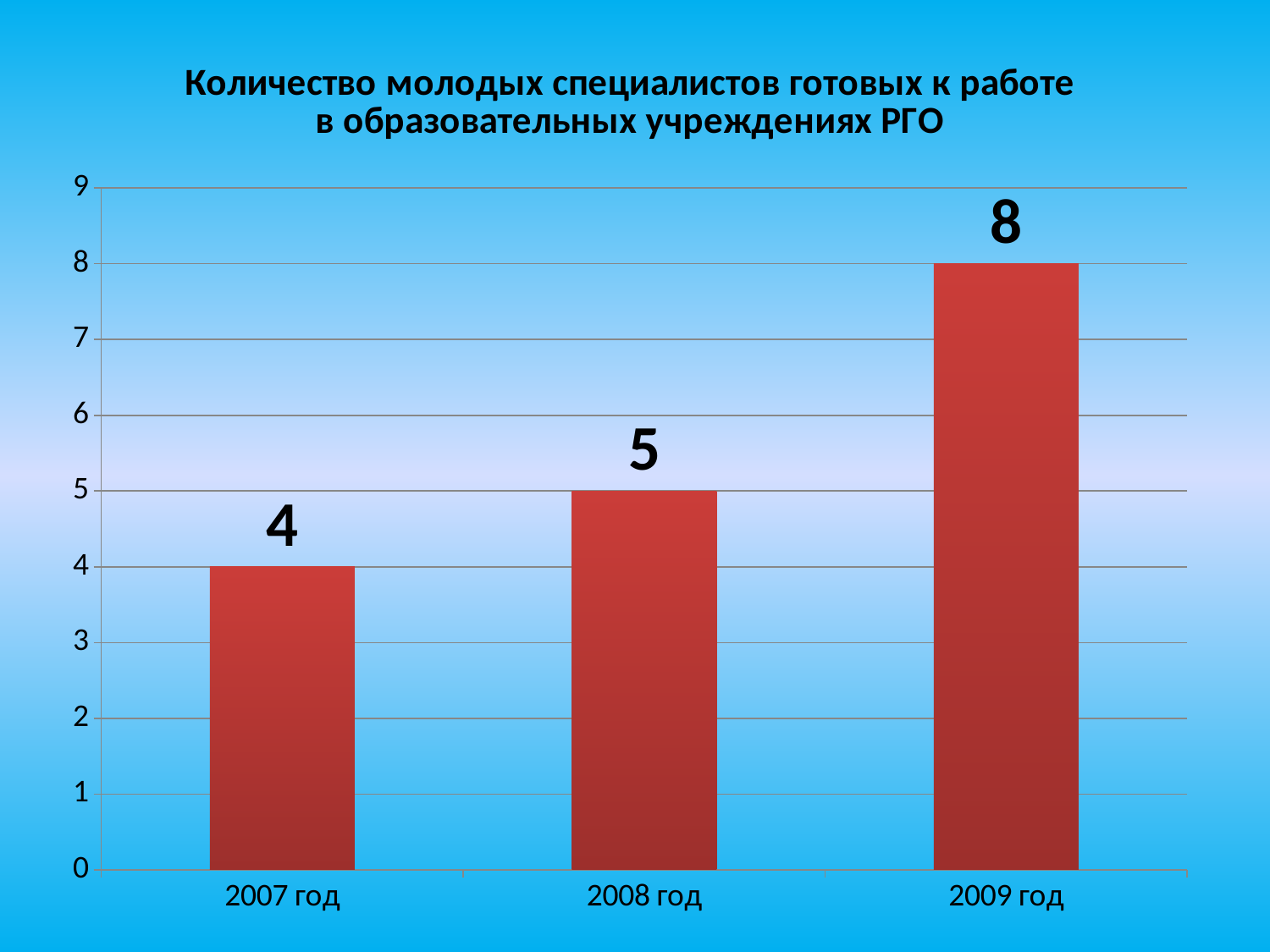

### Chart:

| Category | Количество молодых специалистов готовых к работе в образовательных учреждениях РГО |
|---|---|
| 2007 год | 4.0 |
| 2008 год | 5.0 |
| 2009 год | 8.0 |